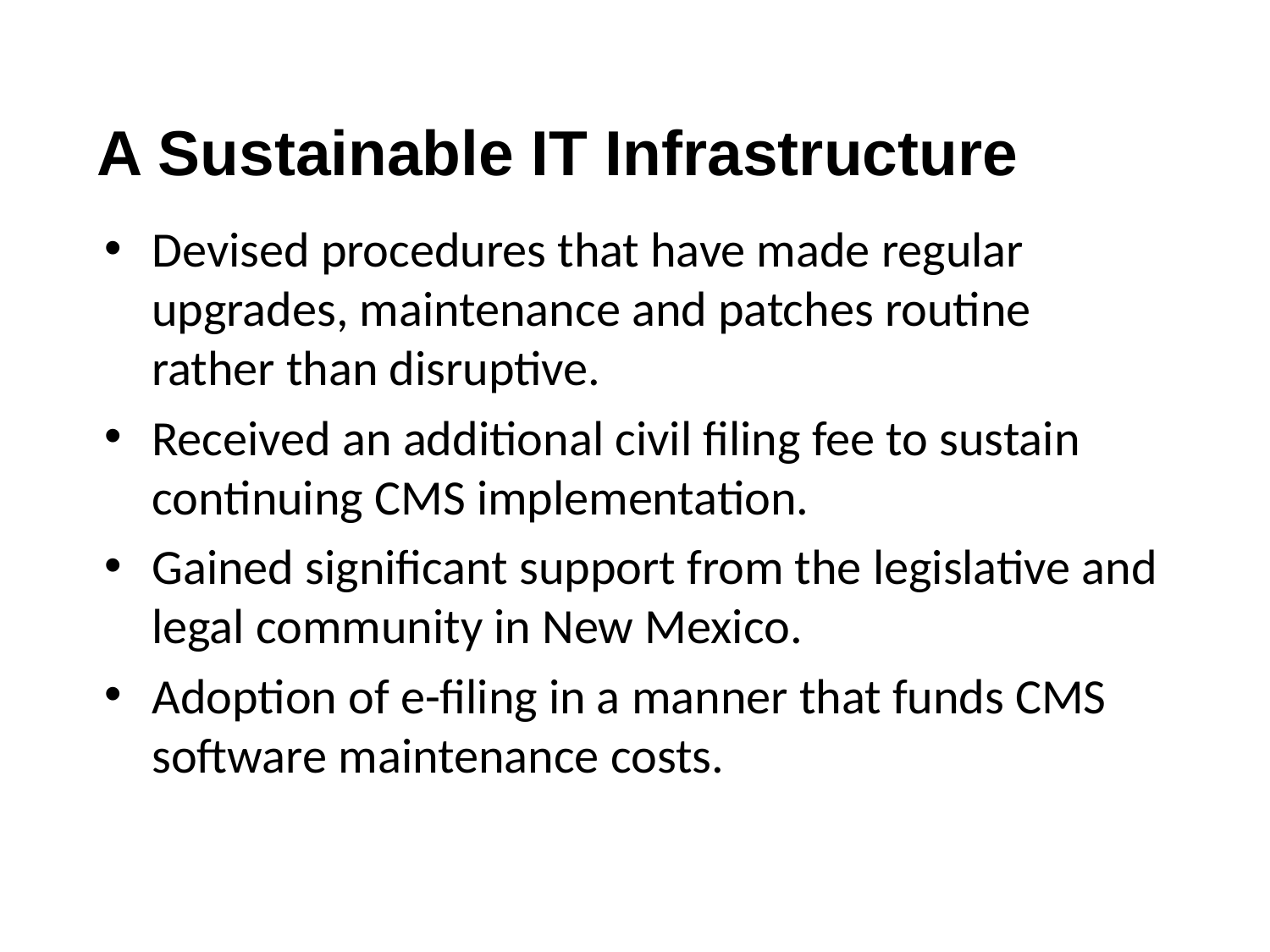

Sustainability
Case Study #1:
New Mexico State Judiciary
A Sustainable IT Infrastructure
Devised procedures that have made regular upgrades, maintenance and patches routine rather than disruptive.
Received an additional civil filing fee to sustain  continuing CMS implementation.
Gained significant support from the legislative and legal community in New Mexico.
Adoption of e-filing in a manner that funds CMS software maintenance costs.